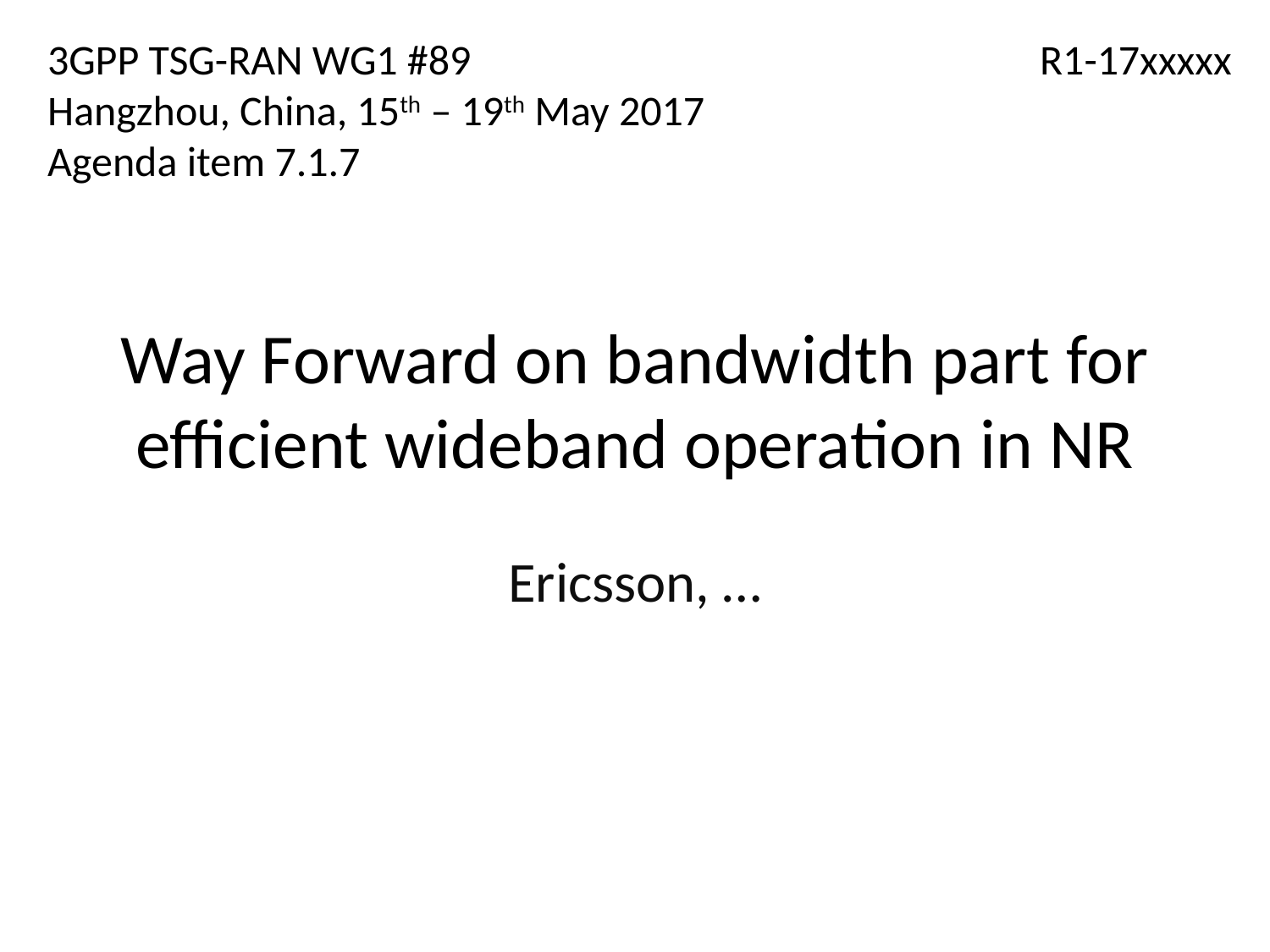

3GPP TSG-RAN WG1 #89
Hangzhou, China, 15th – 19th May 2017
Agenda item 7.1.7
R1-17xxxxx
# Way Forward on bandwidth part for efficient wideband operation in NR
Ericsson, …